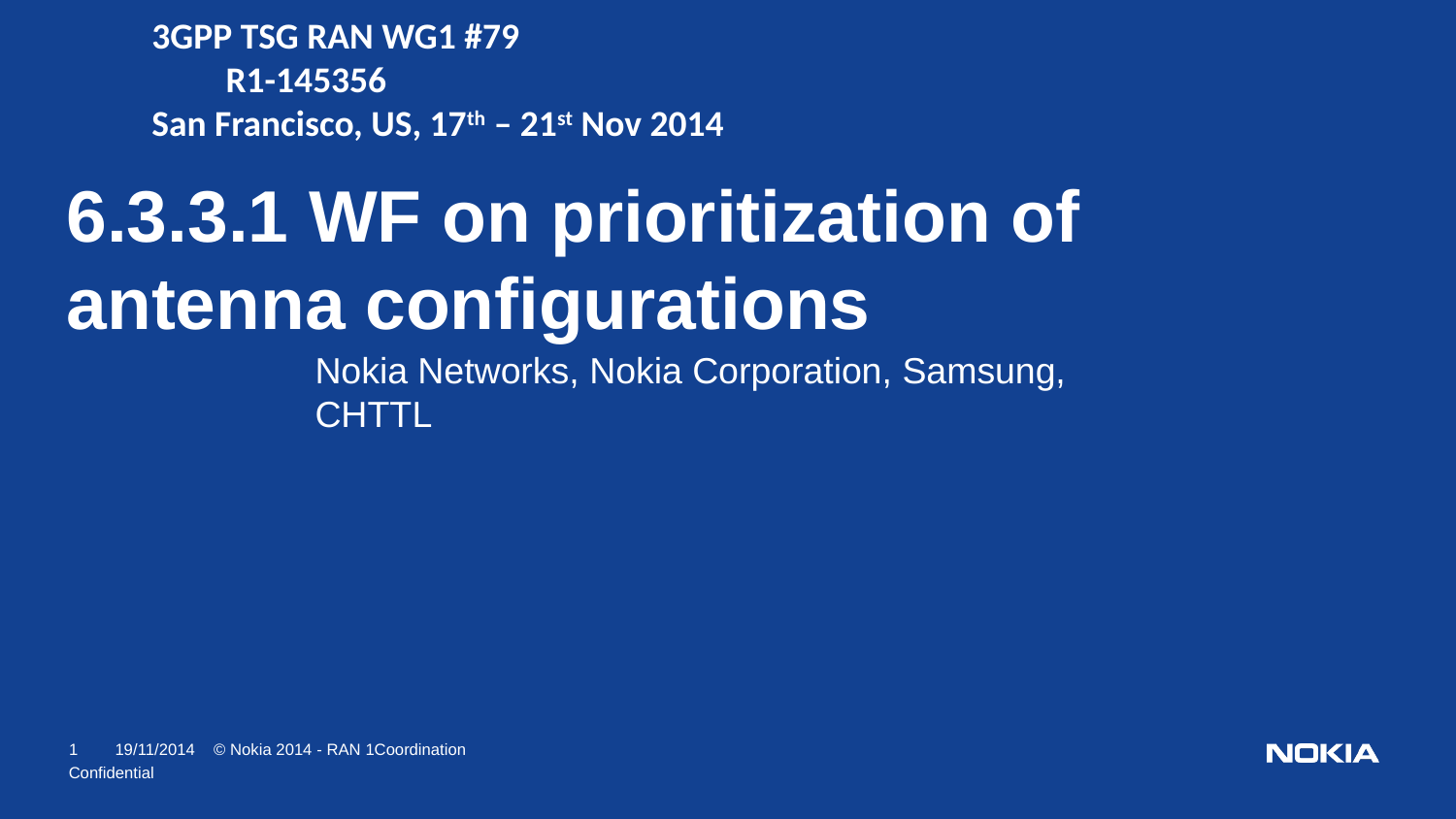

3GPP TSG RAN WG1 #79					                     R1-145356
San Francisco, US, 17th – 21st Nov 2014

6.3.3.1 WF on prioritization of antenna configurations
Nokia Networks, Nokia Corporation, Samsung, CHTTL